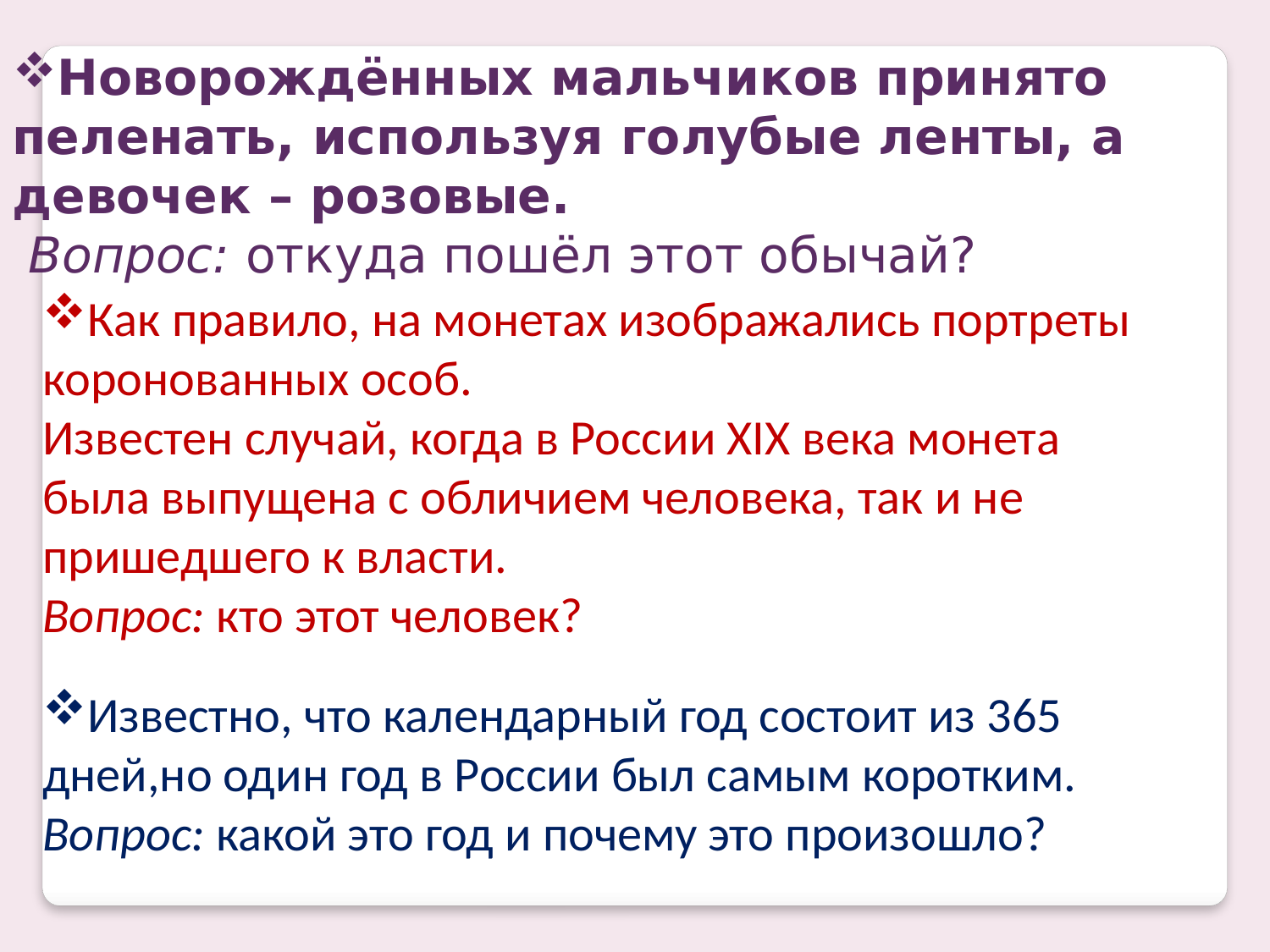

Новорождённых мальчиков принято пеленать, используя голубые ленты, а девочек – розовые.
 Вопрос: откуда пошёл этот обычай?

Как правило, на монетах изображались портреты коронованных особ.
Известен случай, когда в России XIX века монета была выпущена с обличием человека, так и не пришедшего к власти.
Вопрос: кто этот человек?

Известно, что календарный год состоит из 365 дней,но один год в России был самым коротким.
Вопрос: какой это год и почему это произошло?